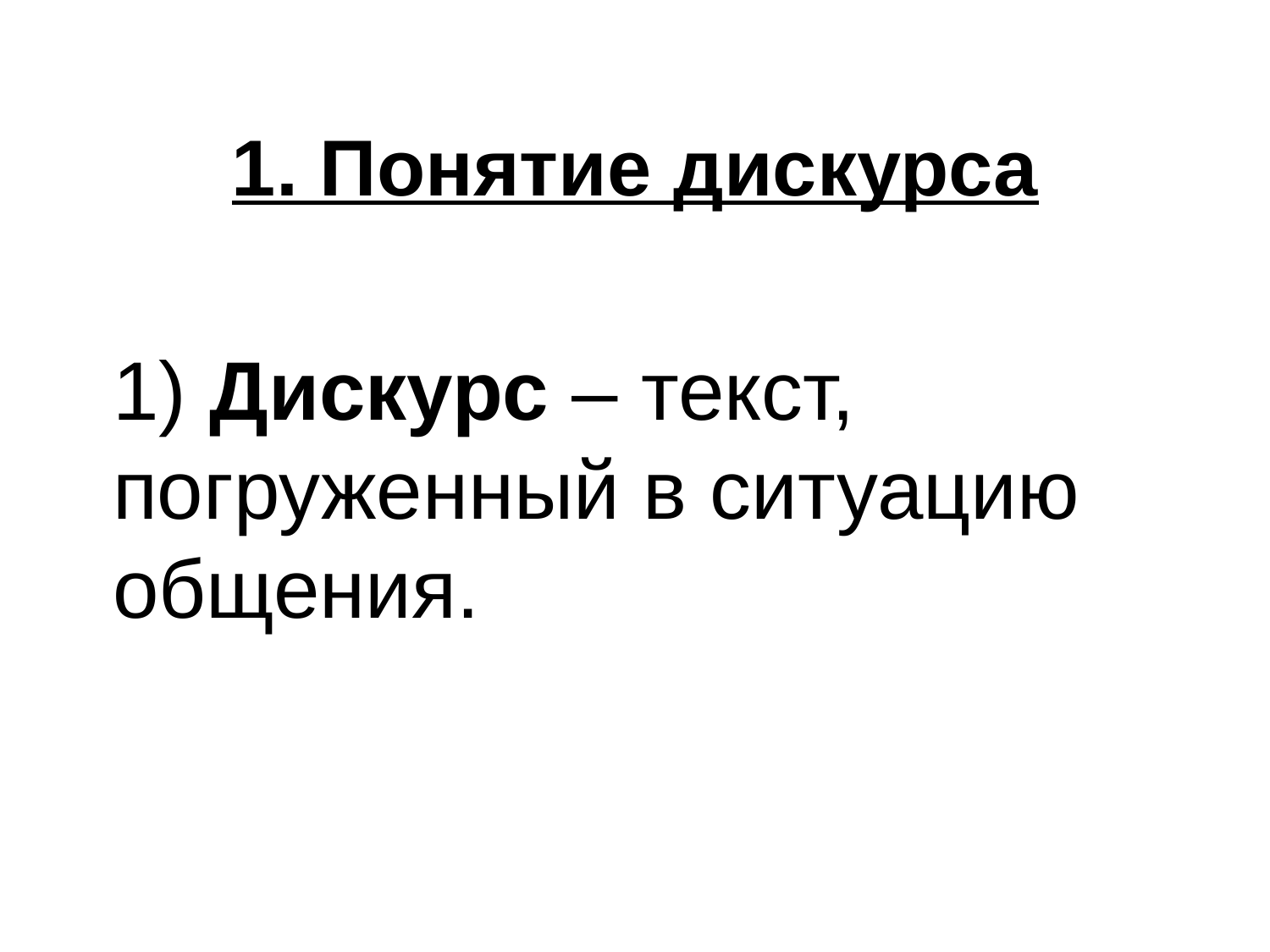

1. Понятие дискурса
# 1) Дискурс – текст, погруженный в ситуацию общения.